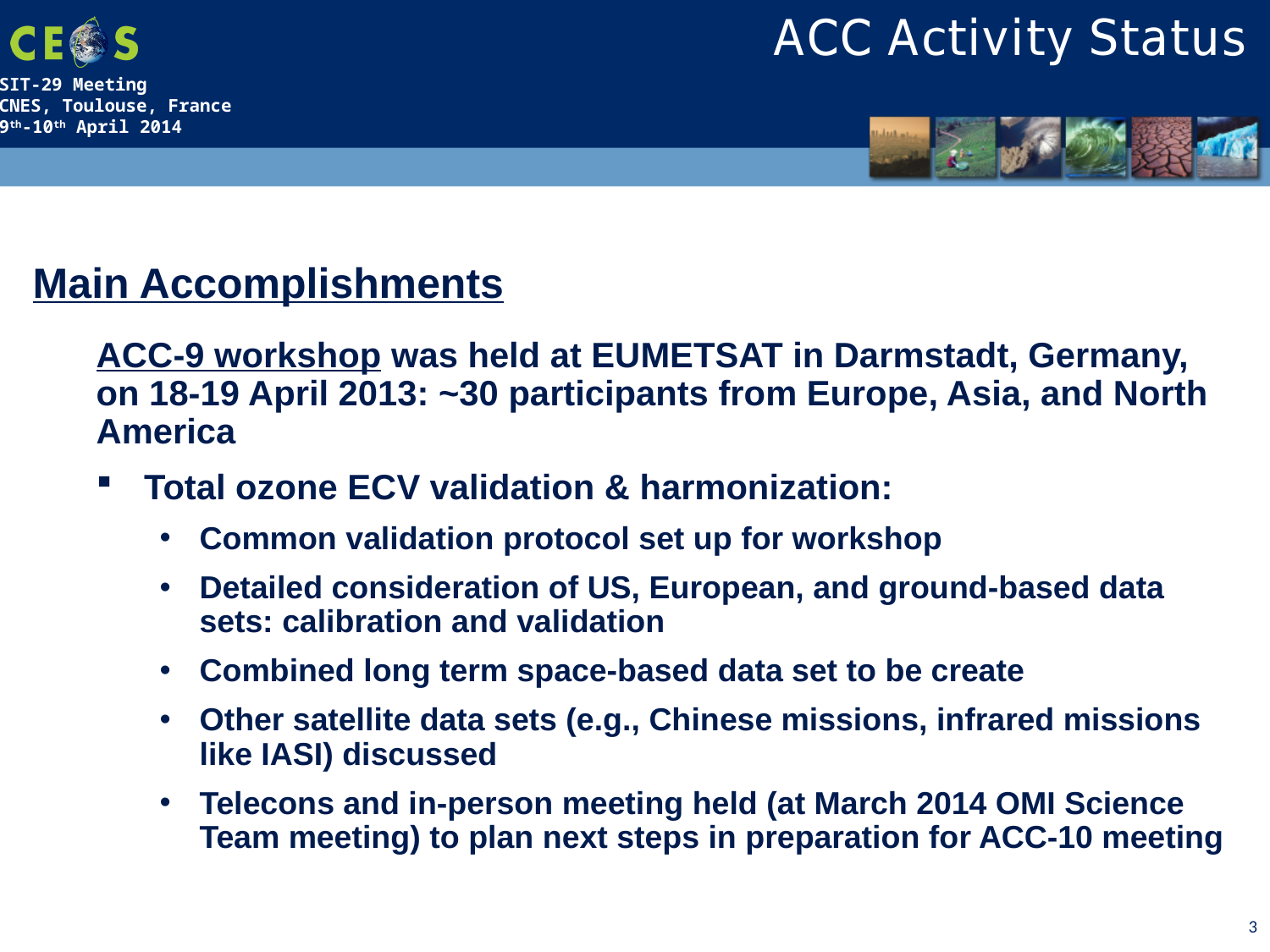

ACC Activity Status

Main Accomplishments

ACC-9 workshop was held at EUMETSAT in Darmstadt, Germany, on 18-19 April 2013: ~30 participants from Europe, Asia, and North America
Total ozone ECV validation & harmonization:
Common validation protocol set up for workshop
Detailed consideration of US, European, and ground-based data sets: calibration and validation
Combined long term space-based data set to be create
Other satellite data sets (e.g., Chinese missions, infrared missions like IASI) discussed
Telecons and in-person meeting held (at March 2014 OMI Science Team meeting) to plan next steps in preparation for ACC-10 meeting

3